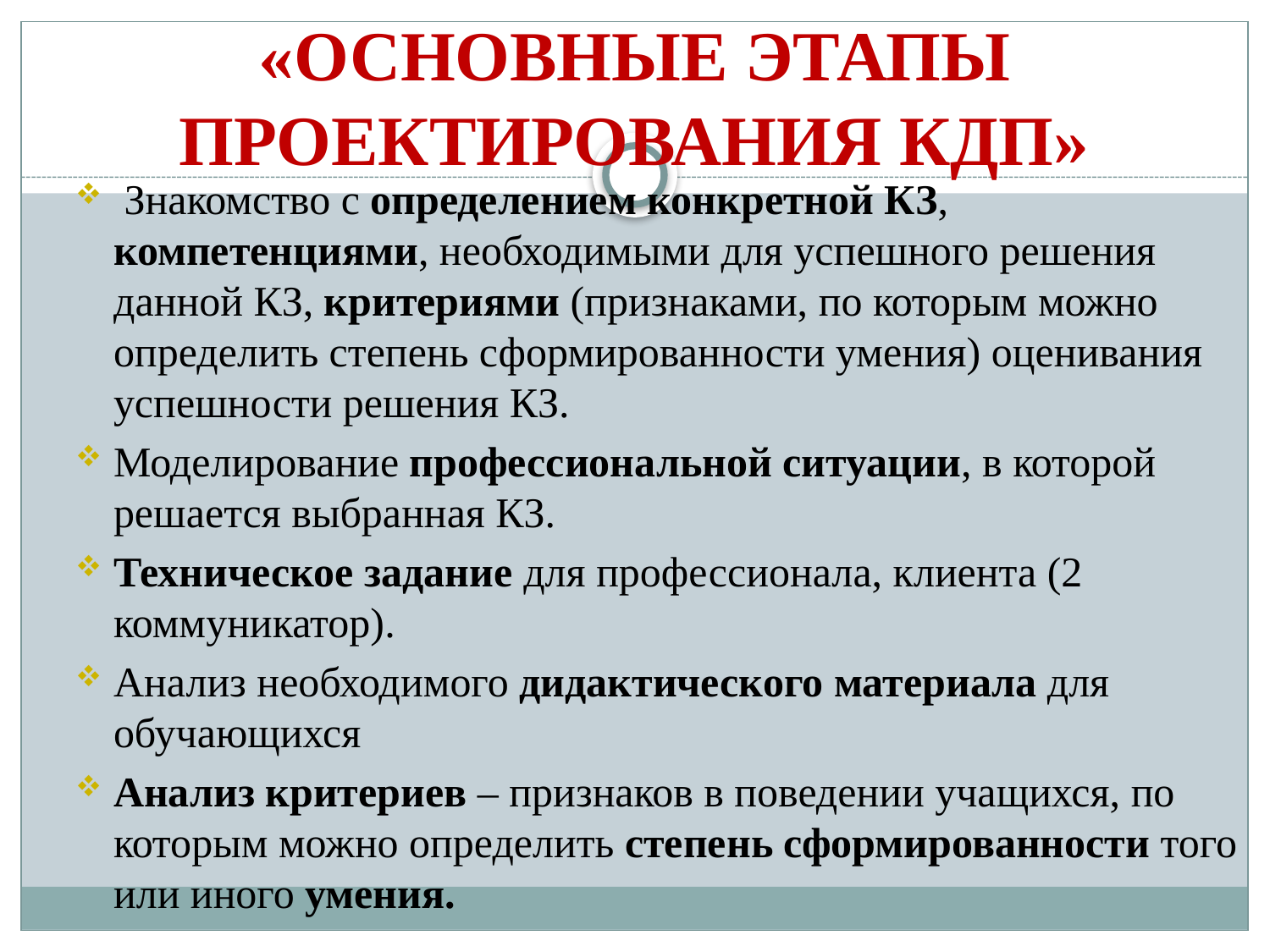

# «ОСНОВНЫЕ ЭТАПЫ ПРОЕКТИРОВАНИЯ КДП»
 Знакомство с определением конкретной КЗ, компетенциями, необходимыми для успешного решения данной КЗ, критериями (признаками, по которым можно определить степень сформированности умения) оценивания успешности решения КЗ.
Моделирование профессиональной ситуации, в которой решается выбранная КЗ.
Техническое задание для профессионала, клиента (2 коммуникатор).
Анализ необходимого дидактического материала для обучающихся
Анализ критериев – признаков в поведении учащихся, по которым можно определить степень сформированности того или иного умения.